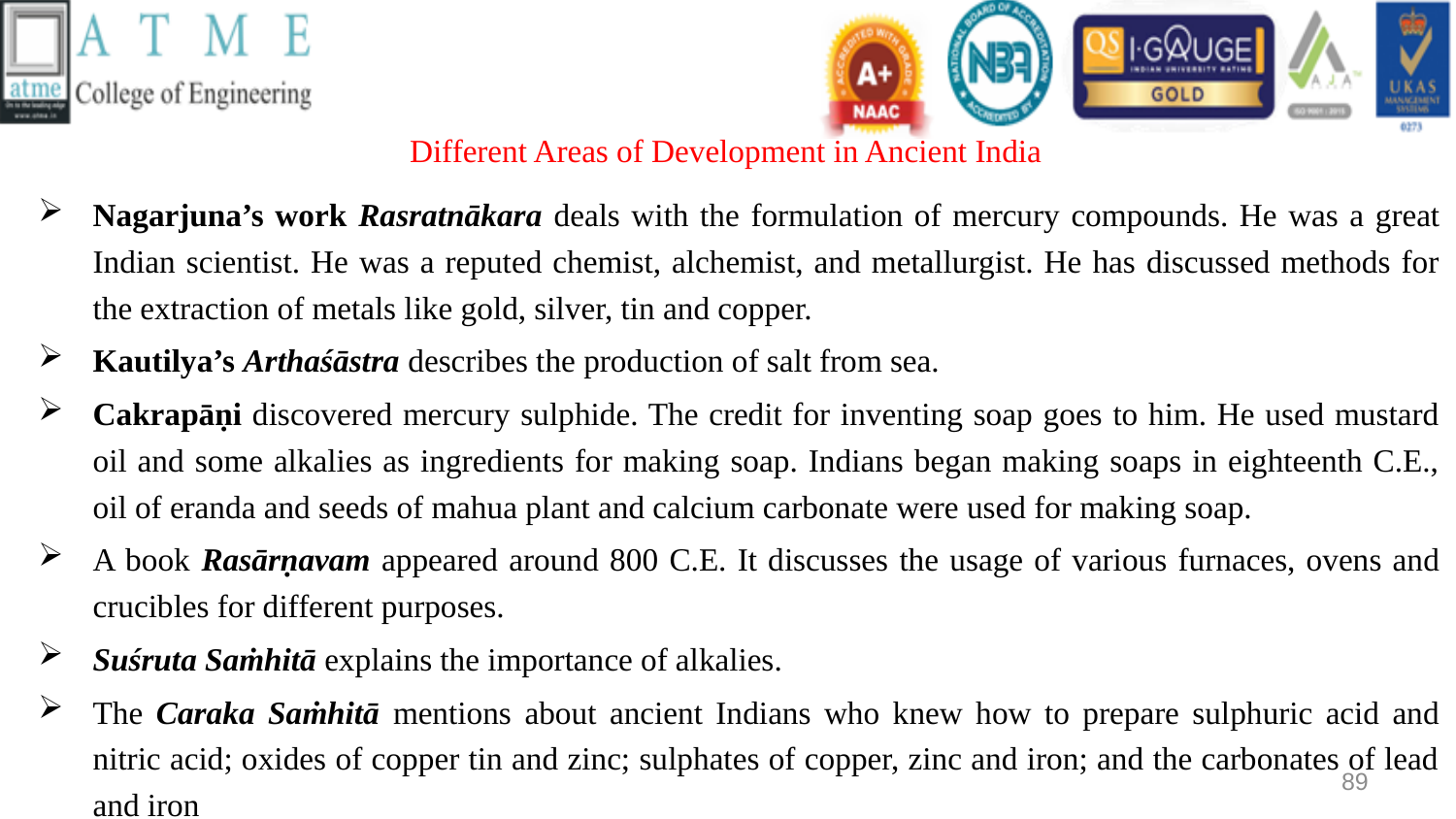

# Different Areas of Development in Ancient India
Nagarjuna’s work Rasratnākara deals with the formulation of mercury compounds. He was a great Indian scientist. He was a reputed chemist, alchemist, and metallurgist. He has discussed methods for the extraction of metals like gold, silver, tin and copper.
Kautilya’s Arthaśāstra describes the production of salt from sea.
Cakrapāṇi discovered mercury sulphide. The credit for inventing soap goes to him. He used mustard oil and some alkalies as ingredients for making soap. Indians began making soaps in eighteenth C.E., oil of eranda and seeds of mahua plant and calcium carbonate were used for making soap.
A book Rasārṇavam appeared around 800 C.E. It discusses the usage of various furnaces, ovens and crucibles for different purposes.
Suśruta Saṁhitā explains the importance of alkalies.
The Caraka Saṁhitā mentions about ancient Indians who knew how to prepare sulphuric acid and nitric acid; oxides of copper tin and zinc; sulphates of copper, zinc and iron; and the carbonates of lead and iron

89